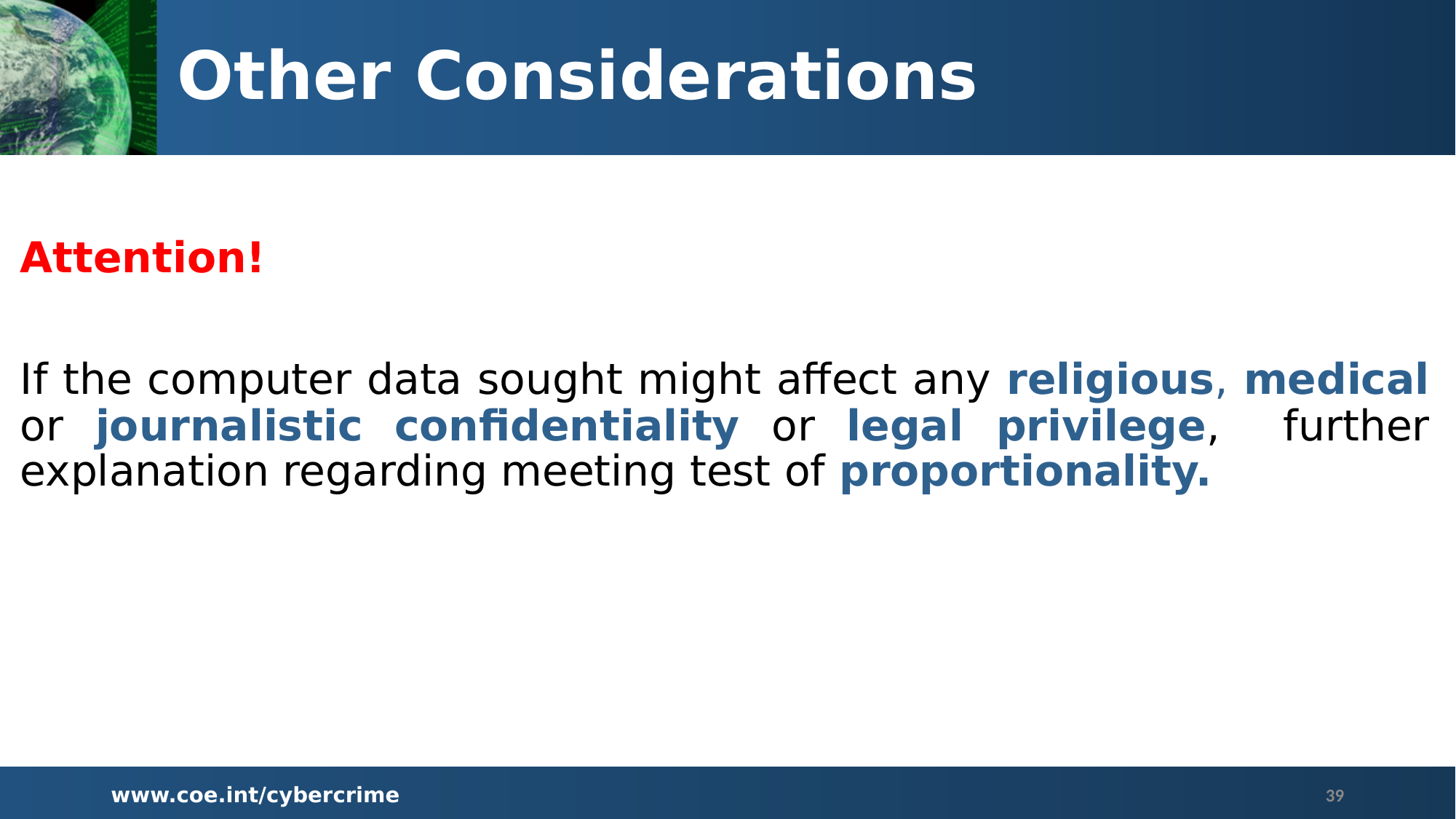

# Other Considerations

Attention!

If the computer data sought might affect any religious, medical or journalistic confidentiality or legal privilege,  further explanation regarding meeting test of proportionality.
www.coe.int/cybercrime
39